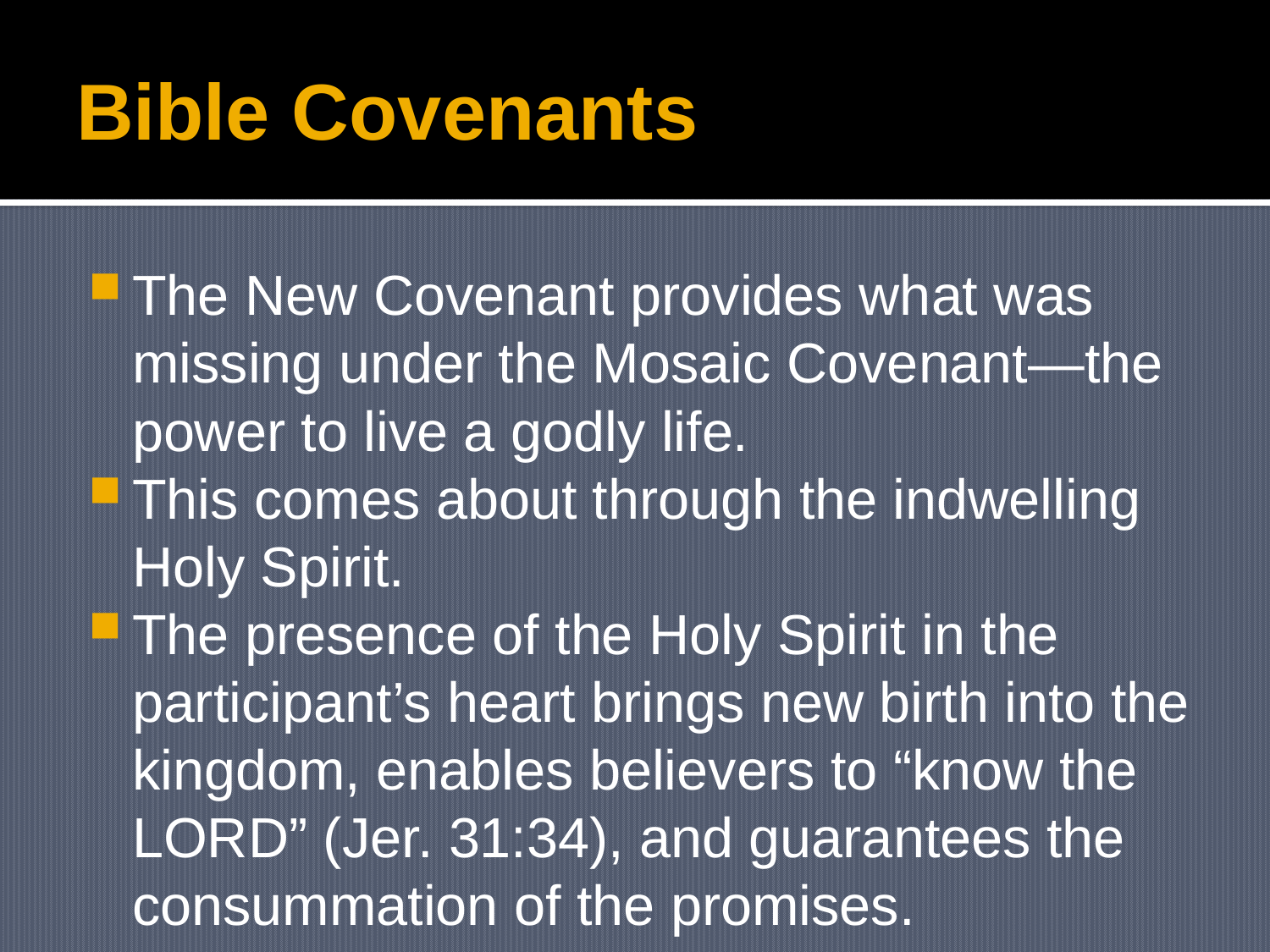

# Bible Covenants
The New Covenant provides what was missing under the Mosaic Covenant—the power to live a godly life.
This comes about through the indwelling Holy Spirit.
The presence of the Holy Spirit in the participant’s heart brings new birth into the kingdom, enables believers to “know the LORD” (Jer. 31:34), and guarantees the consummation of the promises.